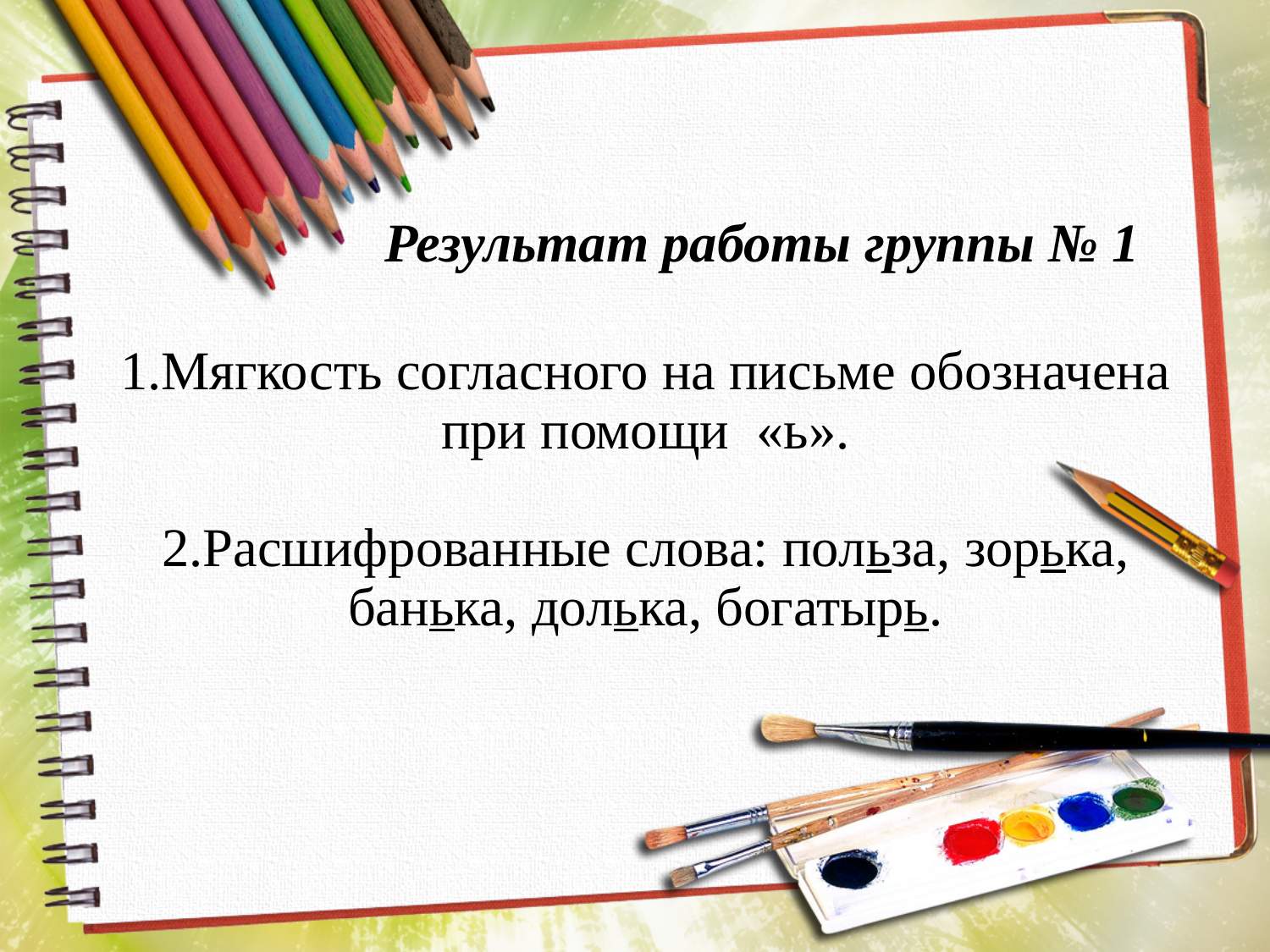

# Результат работы группы № 1 1.Мягкость согласного на письме обозначена при помощи  «ь». 2.Расшифрованные слова: польза, зорька, банька, долька, богатырь.